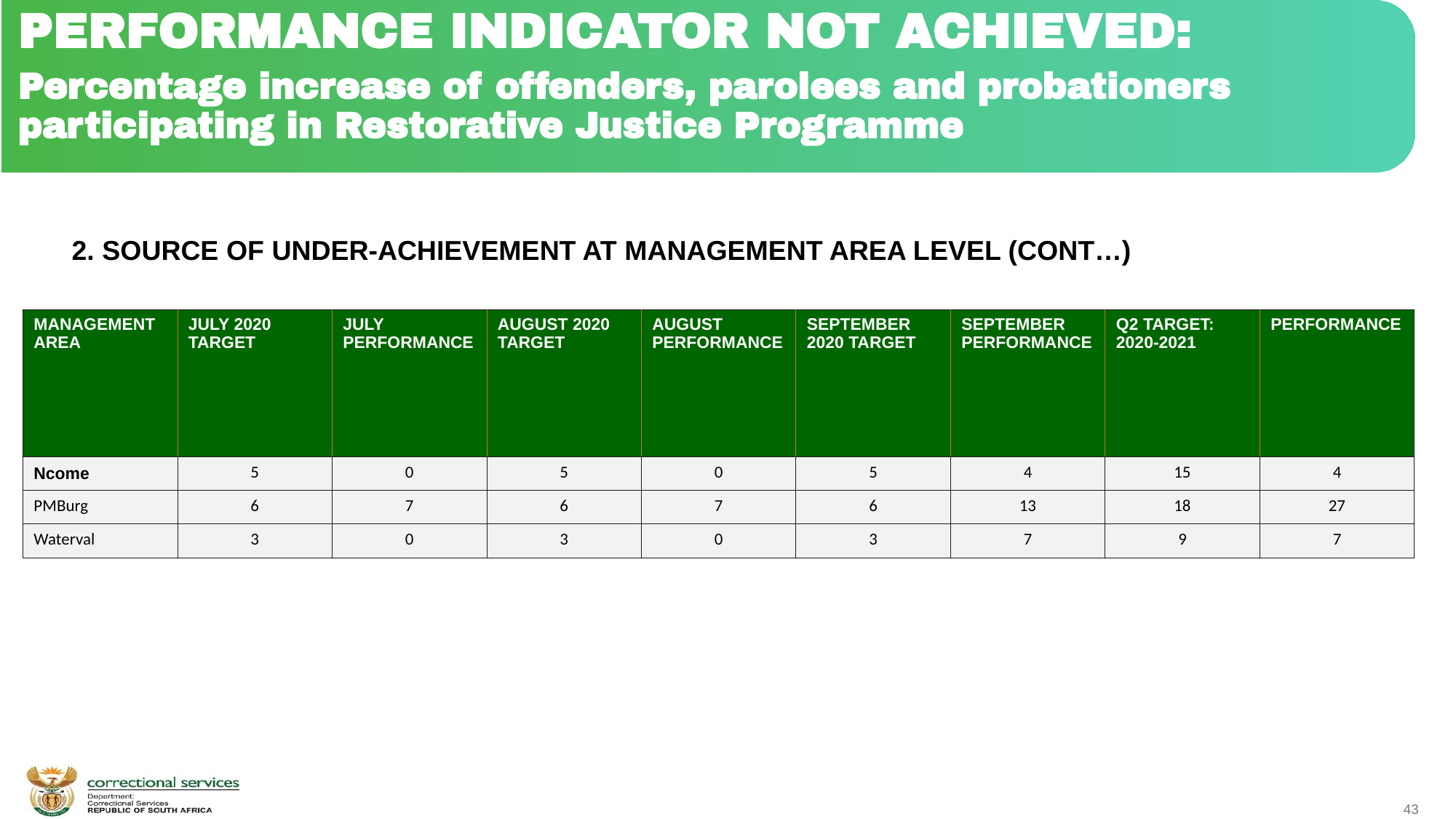

PERFORMANCE INDICATOR NOT ACHIEVED:
Percentage increase of offenders, parolees and probationers participating in Restorative Justice Programme

     2. SOURCE OF UNDER-ACHIEVEMENT AT MANAGEMENT AREA LEVEL (CONT…)
| MANAGEMENT AREA | JULY 2020 TARGET | JULY PERFORMANCE | AUGUST 2020 TARGET | AUGUST PERFORMANCE | SEPTEMBER 2020 TARGET | SEPTEMBER PERFORMANCE | Q2 TARGET: 2020-2021 | PERFORMANCE |
| --- | --- | --- | --- | --- | --- | --- | --- | --- |
| Ncome | 5 | 0 | 5 | 0 | 5 | 4 | 15 | 4 |
| PMBurg | 6 | 7 | 6 | 7 | 6 | 13 | 18 | 27 |
| Waterval | 3 | 0 | 3 | 0 | 3 | 7 | 9 | 7 |